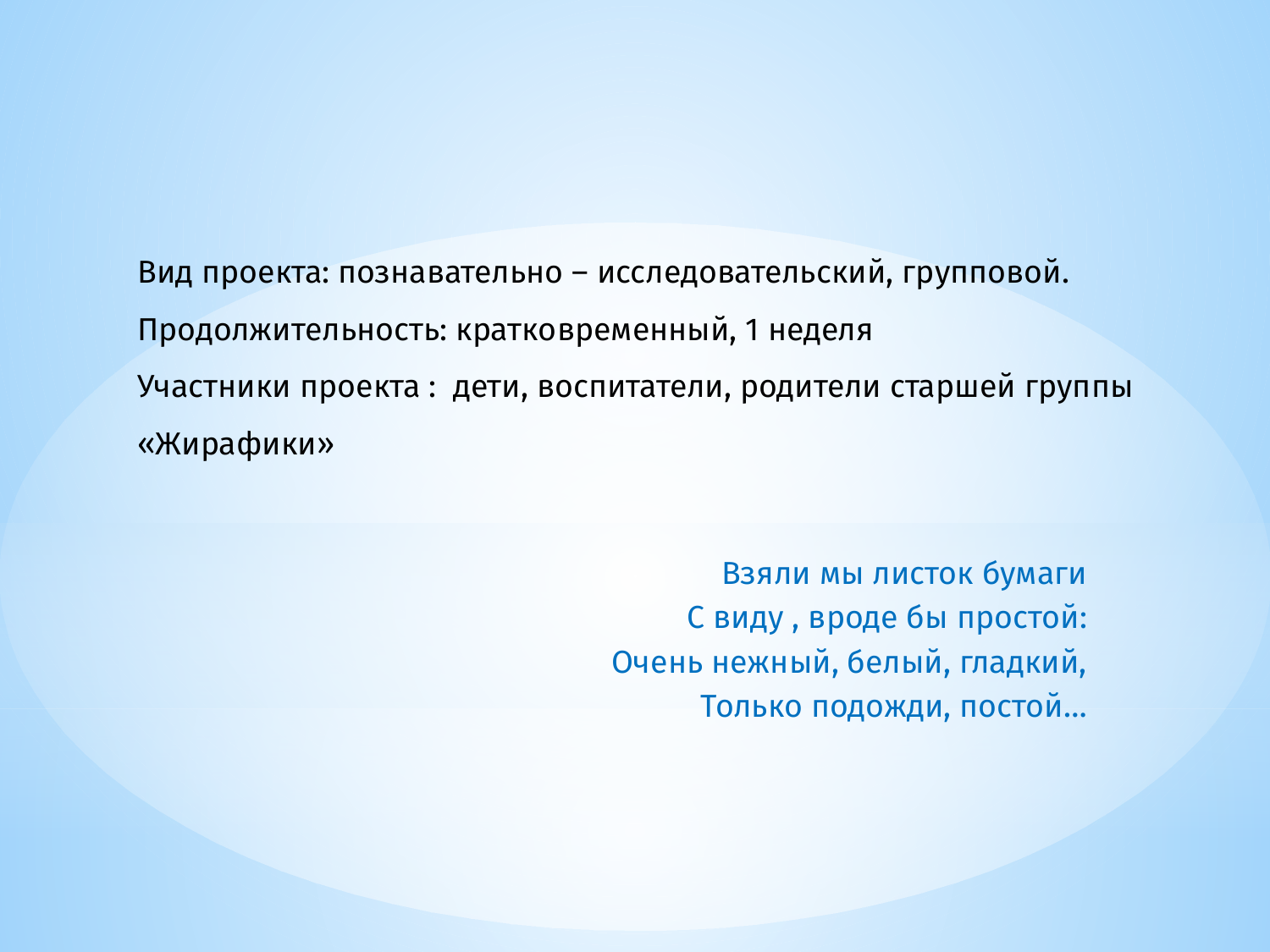

Вид проекта: познавательно – исследовательский, групповой.
Продолжительность: кратковременный, 1 неделя
Участники проекта :  дети, воспитатели, родители старшей группы «Жирафики»
Взяли мы листок бумаги
С виду , вроде бы простой:
Очень нежный, белый, гладкий,
Только подожди, постой…